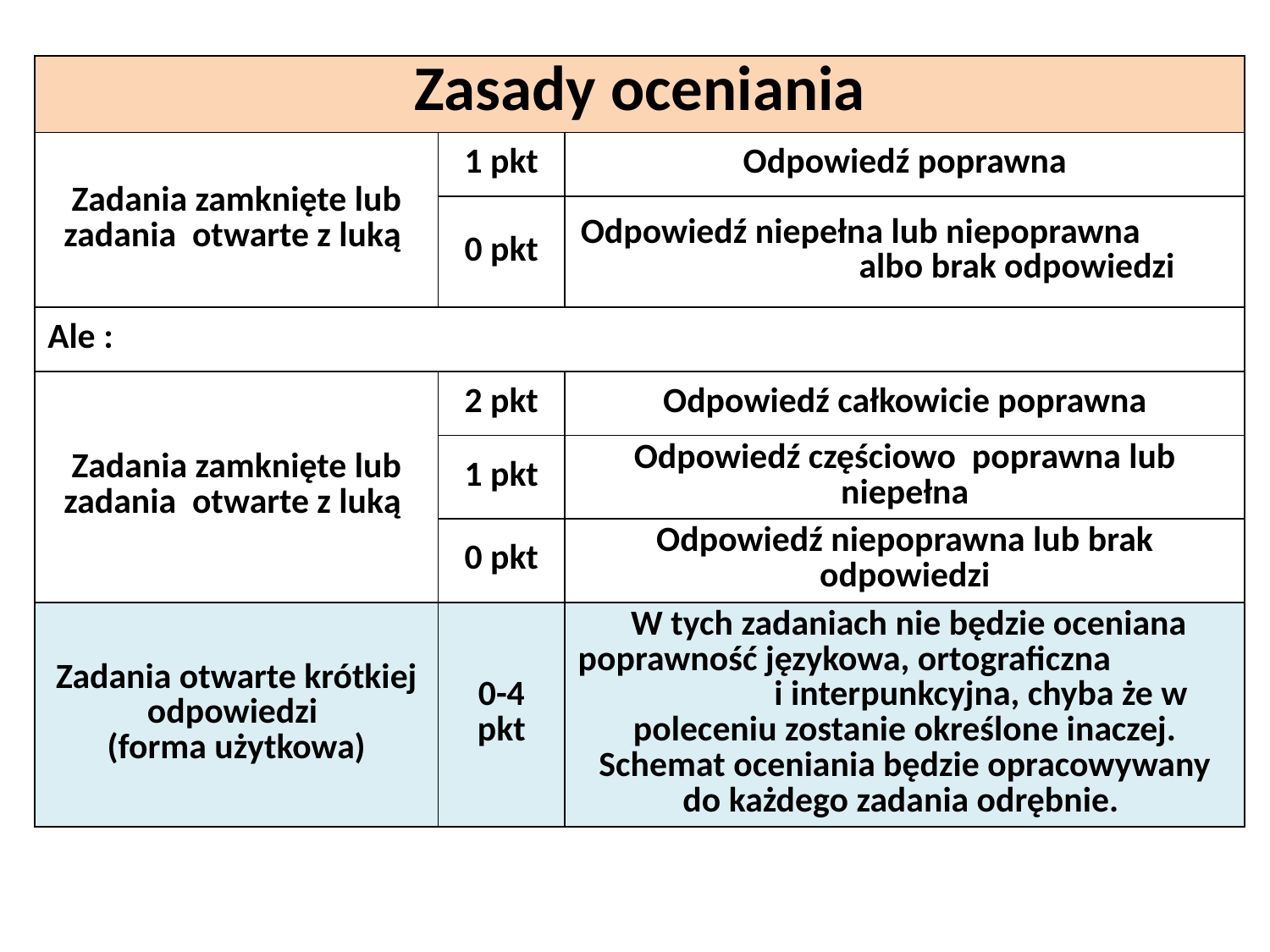

| Zasady oceniania |  |  |
| --- | --- | --- |
| Zadania zamknięte lub zadania otwarte z luką | 1 pkt | Odpowiedź poprawna |
|  | 0 pkt | Odpowiedź niepełna lub niepoprawna albo brak odpowiedzi |
| Ale : |  |  |
| Zadania zamknięte lub zadania otwarte z luką | 2 pkt | Odpowiedź całkowicie poprawna |
|  | 1 pkt | Odpowiedź częściowo poprawna lub niepełna |
|  | 0 pkt | Odpowiedź niepoprawna lub brak odpowiedzi |
| Zadania otwarte krótkiej odpowiedzi (forma użytkowa) | 0-4 pkt | W tych zadaniach nie będzie oceniana poprawność językowa, ortograficzna i interpunkcyjna, chyba że w poleceniu zostanie określone inaczej. Schemat oceniania będzie opracowywany do każdego zadania odrębnie. |